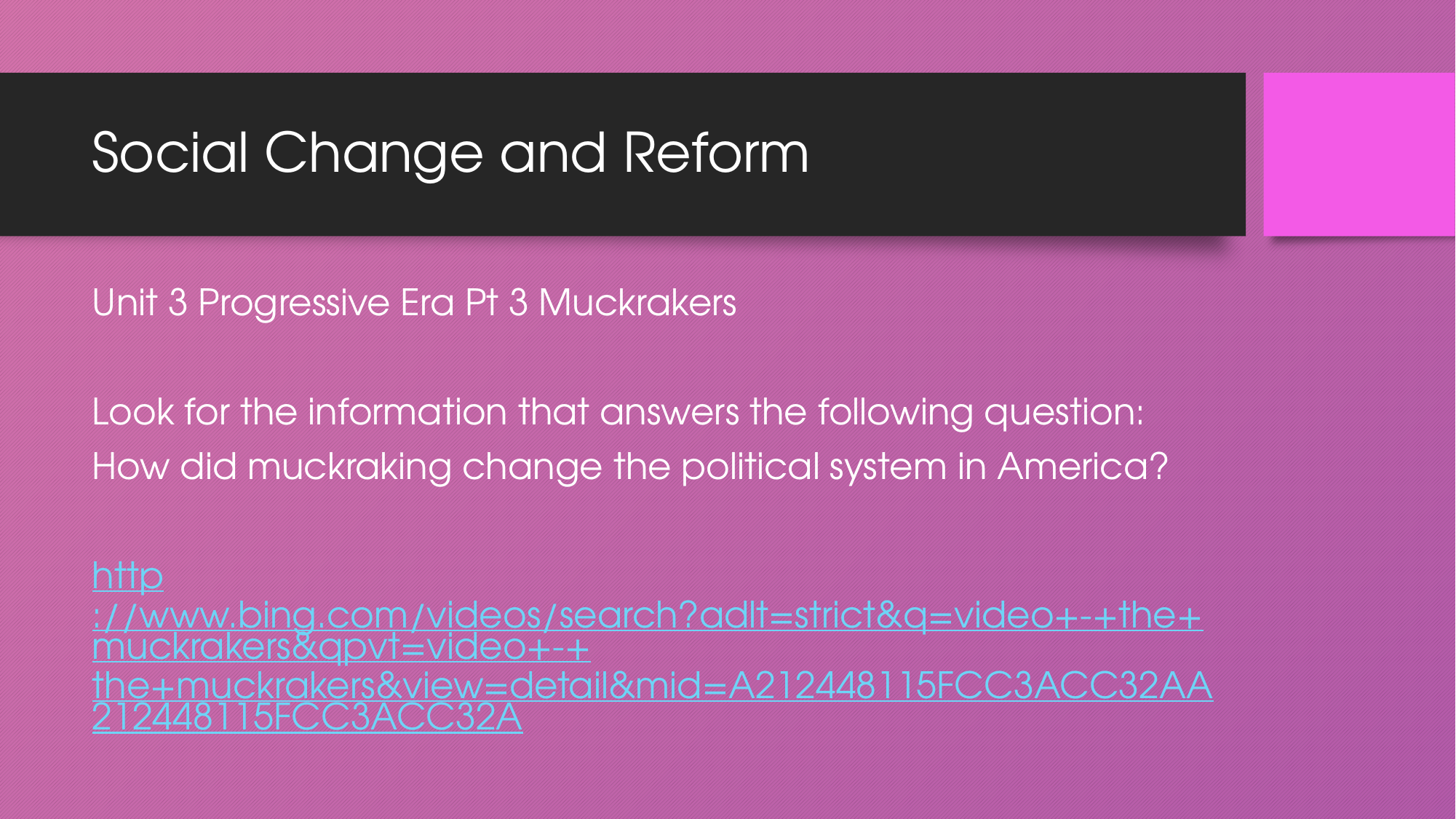

# Social Change and Reform
Unit 3 Progressive Era Pt 3 Muckrakers

Look for the information that answers the following question:
How did muckraking change the political system in America?

http://www.bing.com/videos/search?adlt=strict&q=video+-+the+muckrakers&qpvt=video+-+the+muckrakers&view=detail&mid=A212448115FCC3ACC32AA212448115FCC3ACC32A